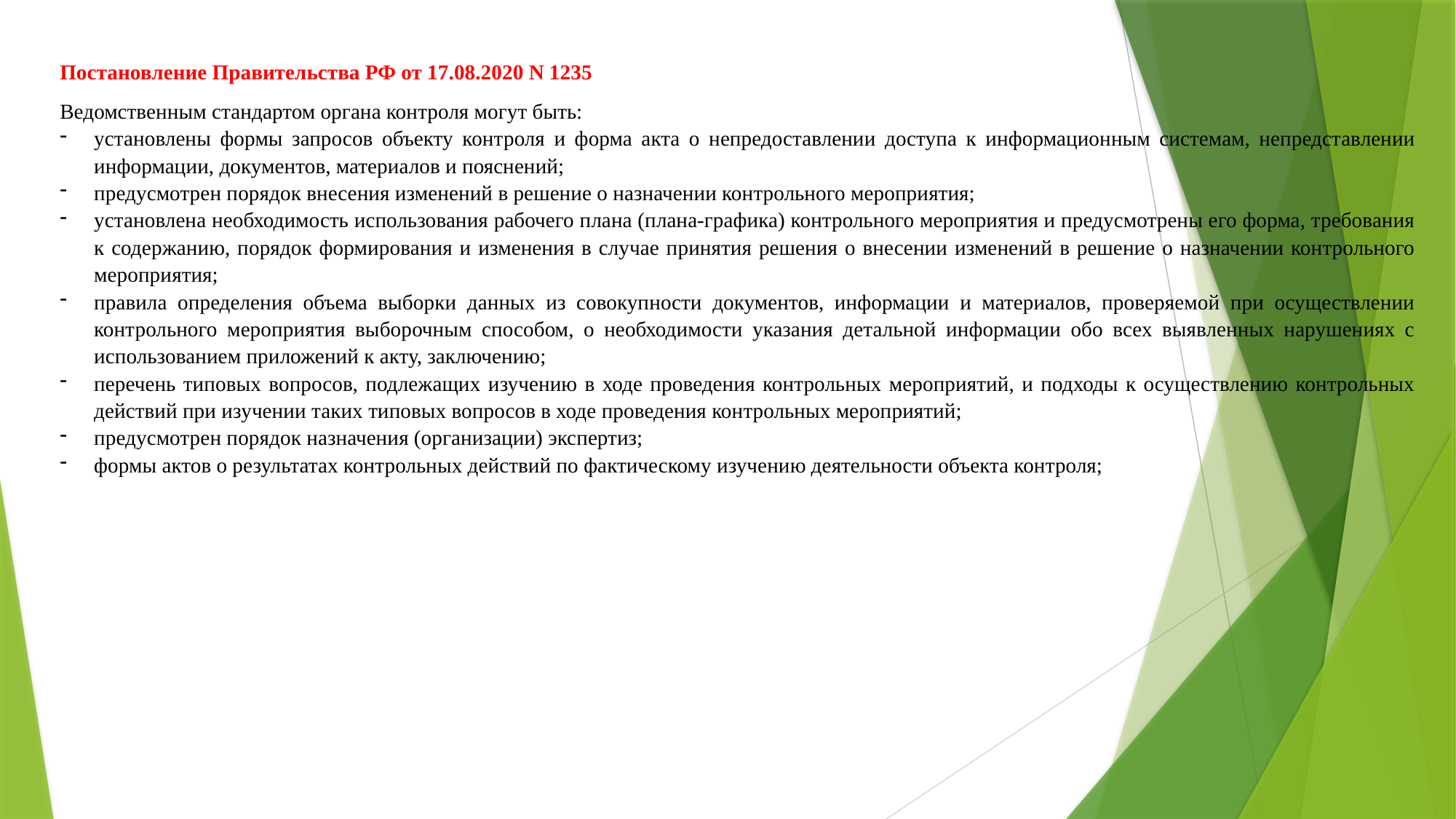

Постановление Правительства РФ от 17.08.2020 N 1235
Ведомственным стандартом органа контроля могут быть:
установлены формы запросов объекту контроля и форма акта о непредоставлении доступа к информационным системам, непредставлении информации, документов, материалов и пояснений;
предусмотрен порядок внесения изменений в решение о назначении контрольного мероприятия;
установлена необходимость использования рабочего плана (плана-графика) контрольного мероприятия и предусмотрены его форма, требования к содержанию, порядок формирования и изменения в случае принятия решения о внесении изменений в решение о назначении контрольного мероприятия;
правила определения объема выборки данных из совокупности документов, информации и материалов, проверяемой при осуществлении контрольного мероприятия выборочным способом, о необходимости указания детальной информации обо всех выявленных нарушениях с использованием приложений к акту, заключению;
перечень типовых вопросов, подлежащих изучению в ходе проведения контрольных мероприятий, и подходы к осуществлению контрольных действий при изучении таких типовых вопросов в ходе проведения контрольных мероприятий;
предусмотрен порядок назначения (организации) экспертиз;
формы актов о результатах контрольных действий по фактическому изучению деятельности объекта контроля;